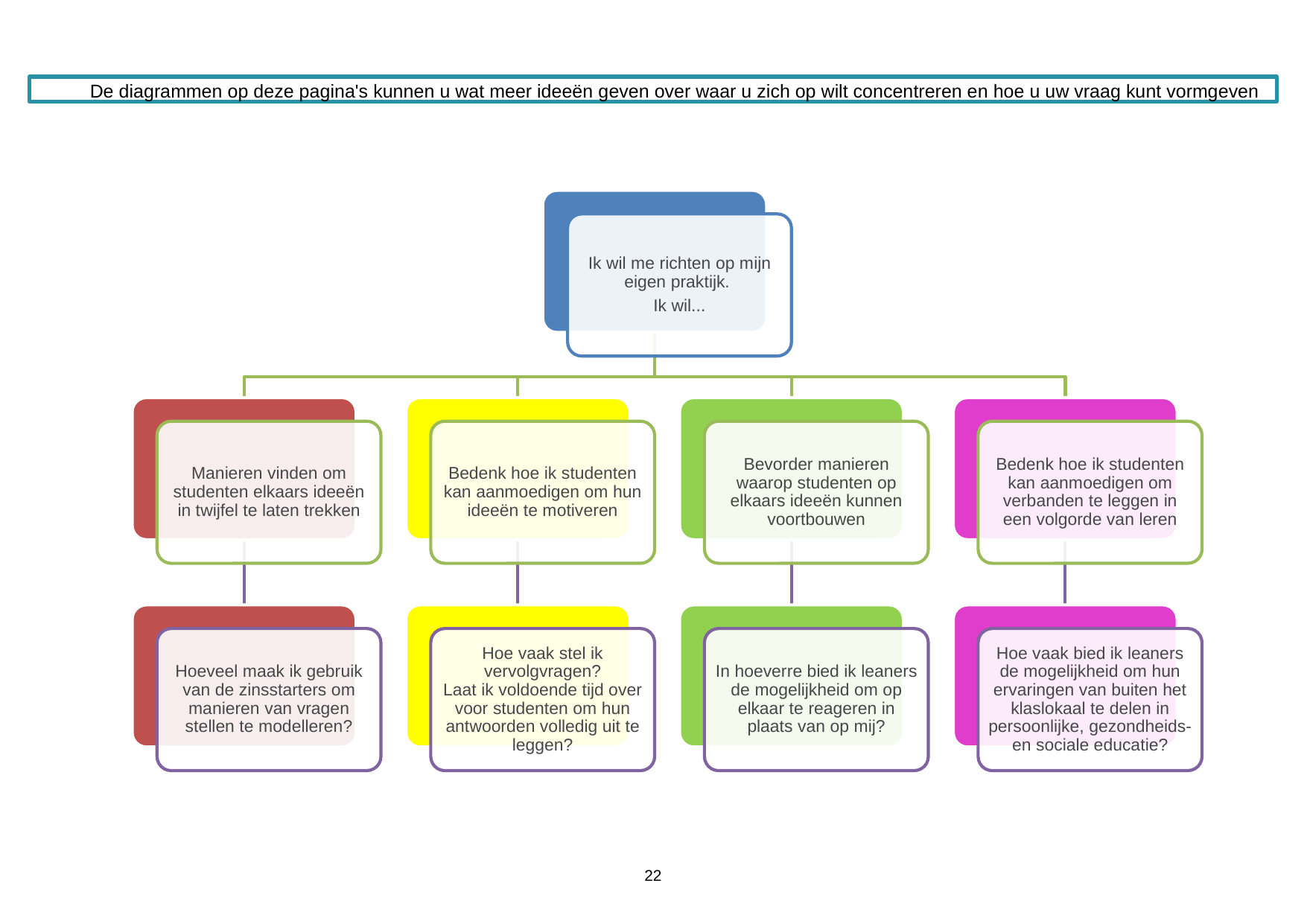

De diagrammen op deze pagina's kunnen u wat meer ideeën geven over waar u zich op wilt concentreren en hoe u uw vraag kunt vormgeven

Ik wil me richten op mijn eigen praktijk.
Ik wil...

Manieren vinden om studenten elkaars ideeën in twijfel te laten trekken
Bedenk hoe ik studenten kan aanmoedigen om hun ideeën te motiveren
Bevorder manieren waarop studenten op elkaars ideeën kunnen voortbouwen
Bedenk hoe ik studenten kan aanmoedigen om verbanden te leggen in een volgorde van leren

Hoeveel maak ik gebruik van de zinsstarters om manieren van vragen stellen te modelleren?
Hoe vaak stel ik vervolgvragen?
Laat ik voldoende tijd over voor studenten om hun antwoorden volledig uit te leggen?
In hoeverre bied ik leaners de mogelijkheid om op elkaar te reageren in plaats van op mij?
Hoe vaak bied ik leaners de mogelijkheid om hun ervaringen van buiten het klaslokaal te delen in persoonlijke, gezondheids- en sociale educatie?
22